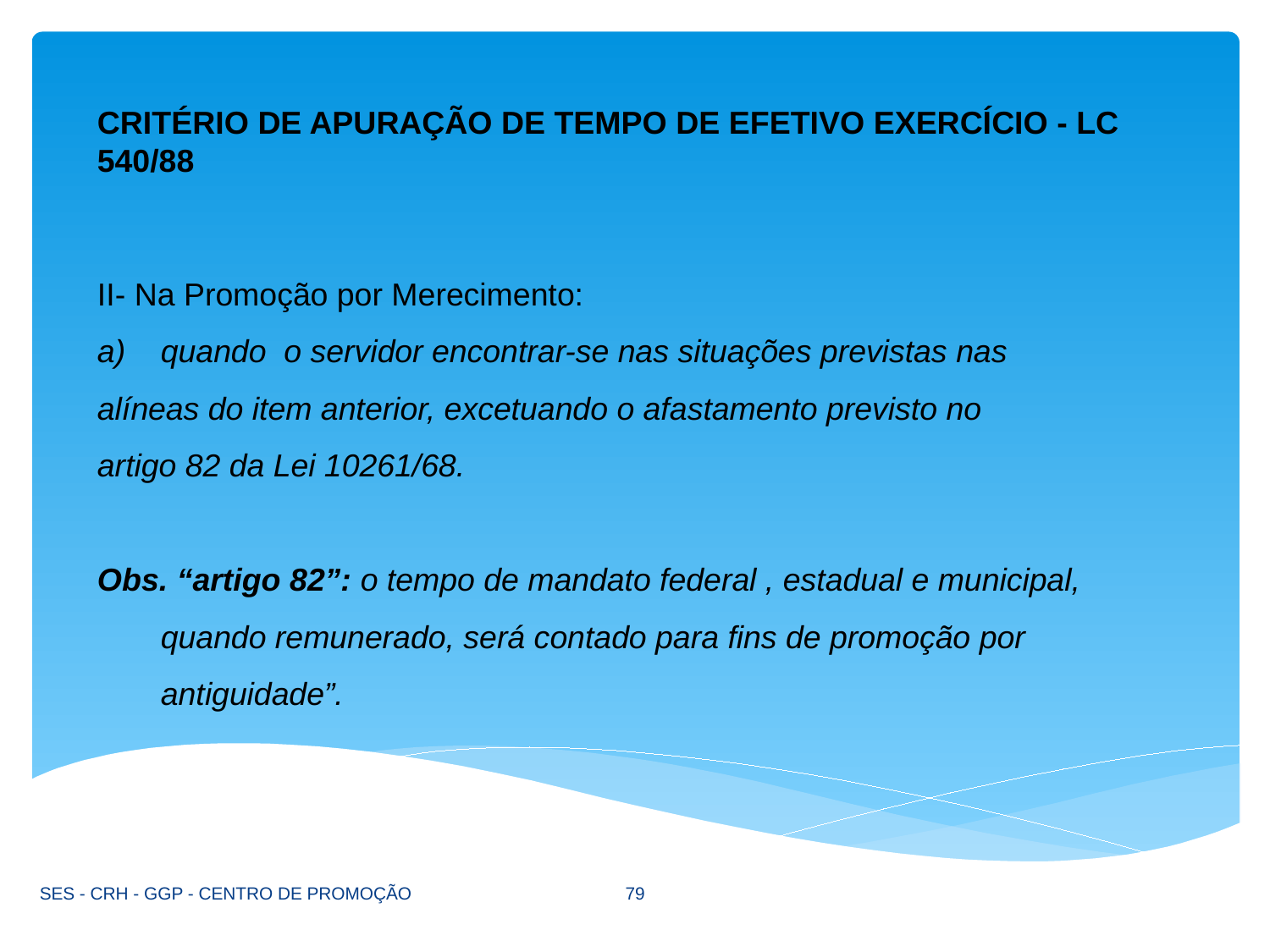

CRITÉRIO DE APURAÇÃO DE TEMPO DE EFETIVO EXERCÍCIO - LC 540/88

II- Na Promoção por Merecimento:
quando  o servidor encontrar-se nas situações previstas nas
alíneas do item anterior, excetuando o afastamento previsto no
artigo 82 da Lei 10261/68.

Obs. “artigo 82”: o tempo de mandato federal , estadual e municipal, quando remunerado, será contado para fins de promoção por antiguidade”.

79
SES - CRH - GGP - CENTRO DE PROMOÇÃO